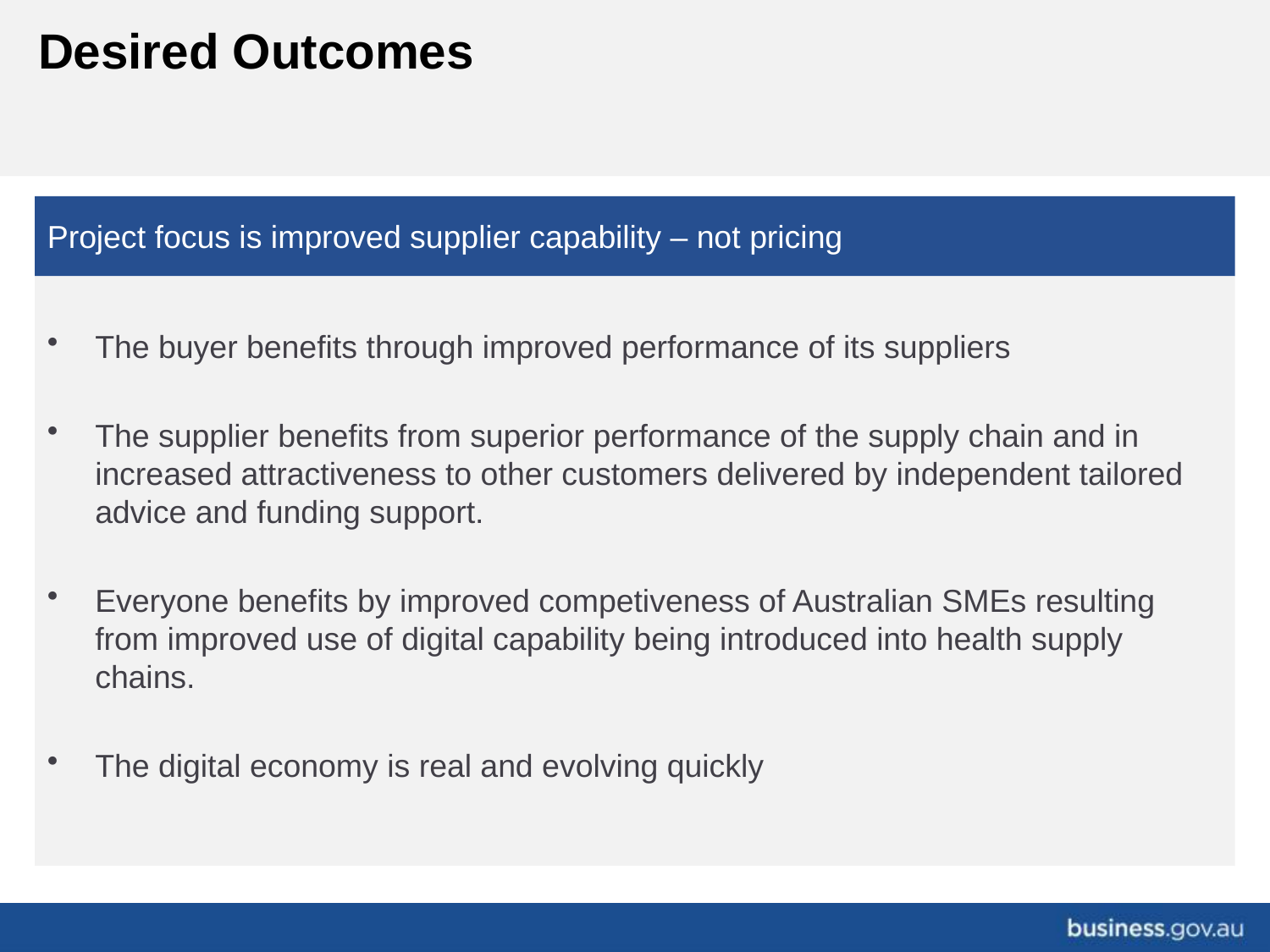

# Desired Outcomes
Project focus is improved supplier capability – not pricing

The buyer benefits through improved performance of its suppliers

The supplier benefits from superior performance of the supply chain and in increased attractiveness to other customers delivered by independent tailored advice and funding support.

Everyone benefits by improved competiveness of Australian SMEs resulting from improved use of digital capability being introduced into health supply chains.

The digital economy is real and evolving quickly